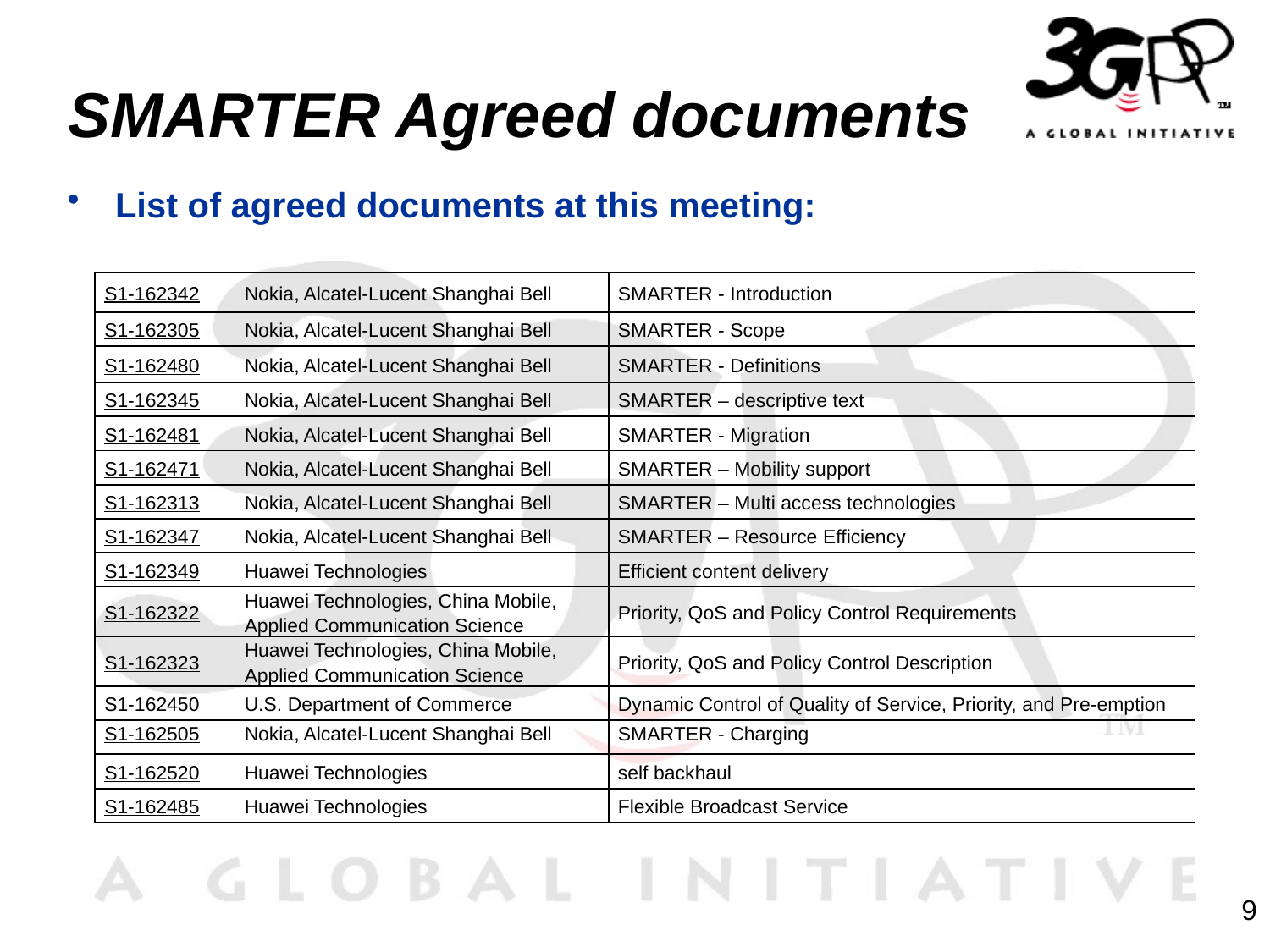

# SMARTER Agreed documents
List of agreed documents at this meeting:

| S1-162342 | Nokia, Alcatel-Lucent Shanghai Bell | SMARTER - Introduction |
| --- | --- | --- |
| S1-162305 | Nokia, Alcatel-Lucent Shanghai Bell | SMARTER - Scope |
| S1-162480 | Nokia, Alcatel-Lucent Shanghai Bell | SMARTER - Definitions |
| S1-162345 | Nokia, Alcatel-Lucent Shanghai Bell | SMARTER – descriptive text |
| S1-162481 | Nokia, Alcatel-Lucent Shanghai Bell | SMARTER - Migration |
| S1-162471 | Nokia, Alcatel-Lucent Shanghai Bell | SMARTER – Mobility support |
| S1-162313 | Nokia, Alcatel-Lucent Shanghai Bell | SMARTER – Multi access technologies |
| S1-162347 | Nokia, Alcatel-Lucent Shanghai Bell | SMARTER – Resource Efficiency |
| S1-162349 | Huawei Technologies | Efficient content delivery |
| S1-162322 | Huawei Technologies, China Mobile, Applied Communication Science | Priority, QoS and Policy Control Requirements |
| S1-162323 | Huawei Technologies, China Mobile, Applied Communication Science | Priority, QoS and Policy Control Description |
| S1-162450 | U.S. Department of Commerce | Dynamic Control of Quality of Service, Priority, and Pre-emption |
| S1-162505 | Nokia, Alcatel-Lucent Shanghai Bell | SMARTER - Charging |
| S1-162520 | Huawei Technologies | self backhaul |
| S1-162485 | Huawei Technologies | Flexible Broadcast Service |
9